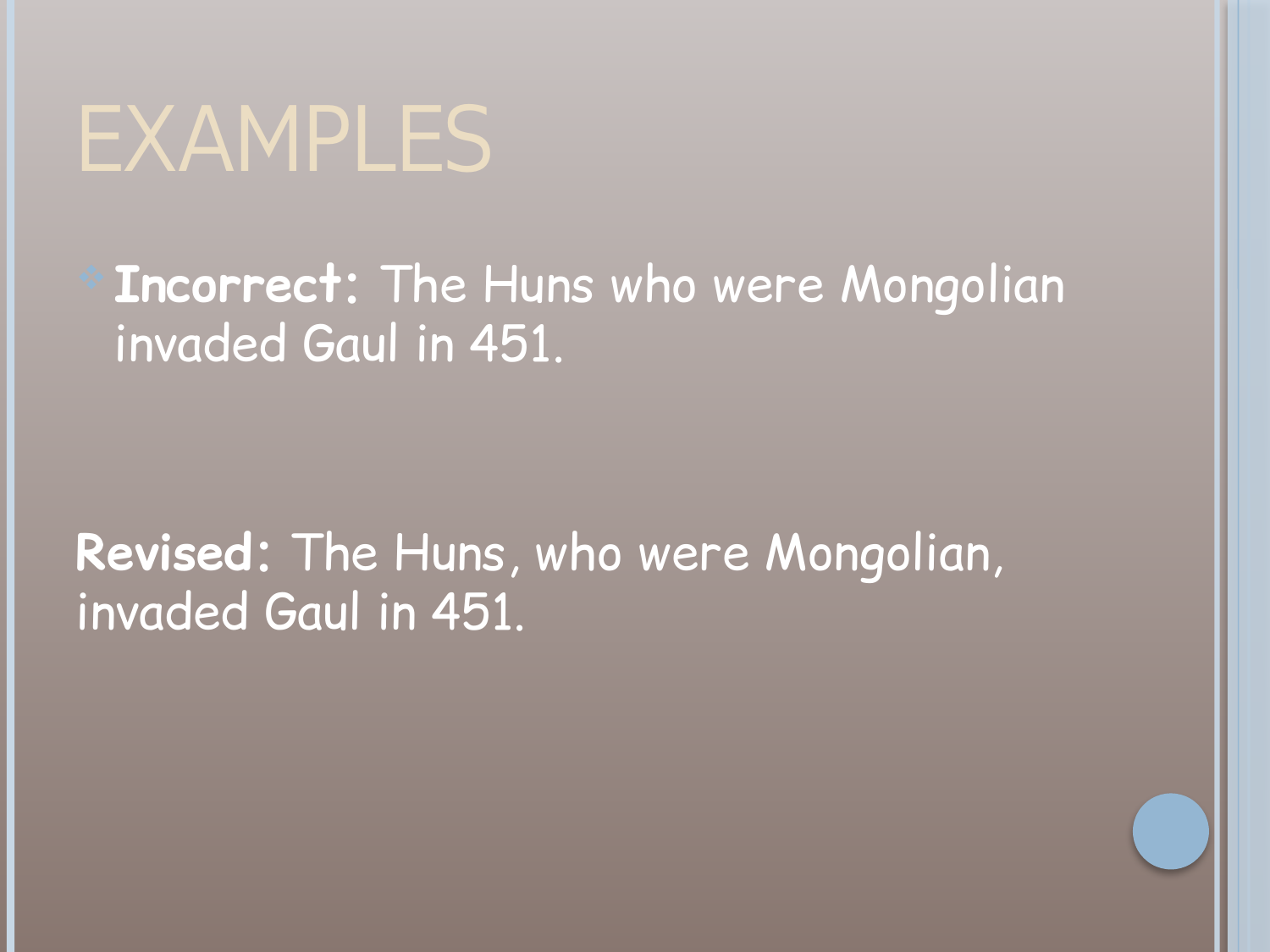

# Examples
Incorrect: The Huns who were Mongolian invaded Gaul in 451.

Revised: The Huns, who were Mongolian, invaded Gaul in 451.